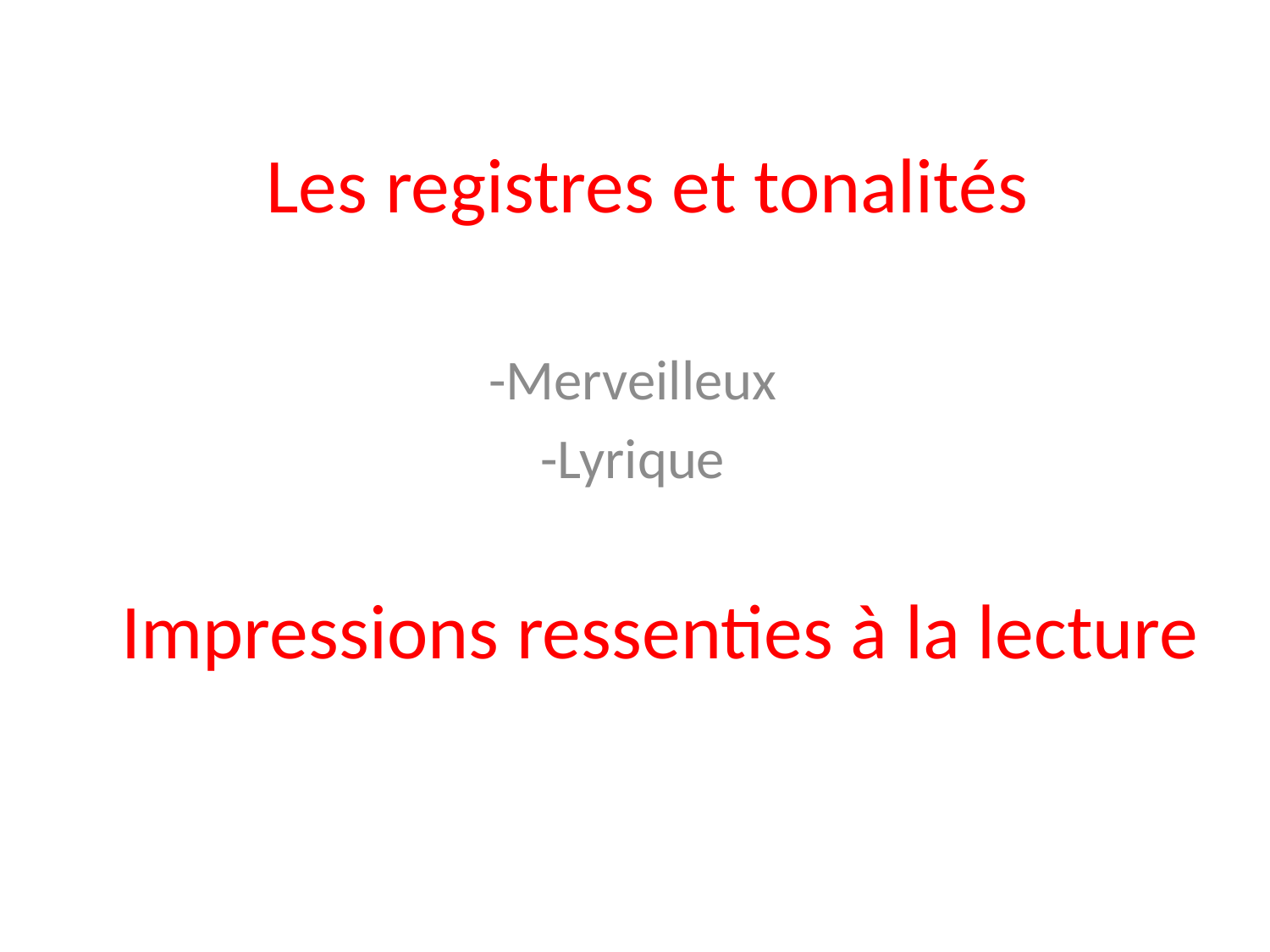

# Les registres et tonalités
-Merveilleux
-Lyrique

Impressions ressenties à la lecture